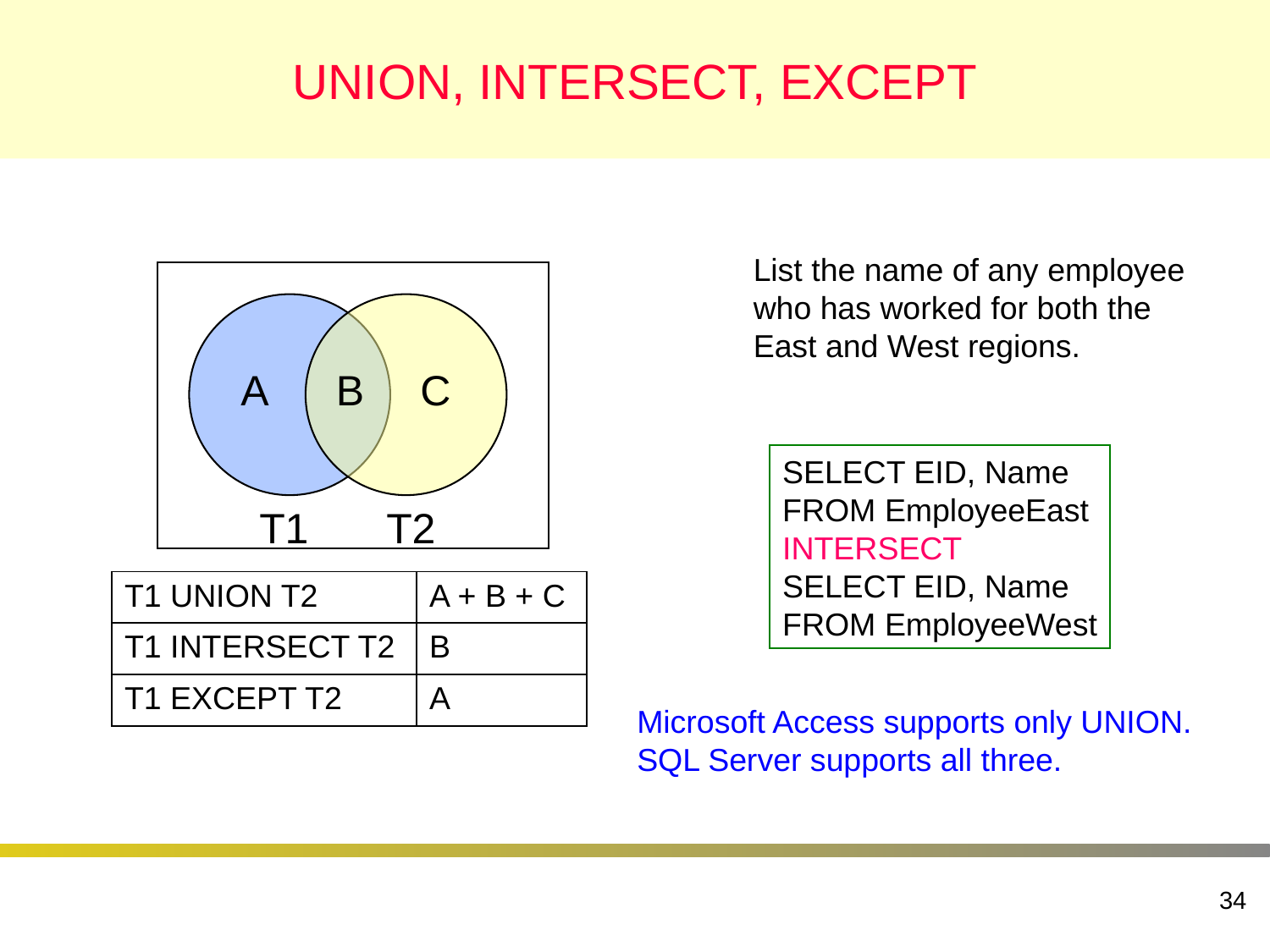

# UNION, INTERSECT, EXCEPT
List the name of any employee who has worked for both the East and West regions.

A
B
C
SELECT EID, Name
FROM EmployeeEast
INTERSECT
SELECT EID, Name
FROM EmployeeWest
T1
T2
| T1 UNION T2 | A + B + C |
| --- | --- |
| T1 INTERSECT T2 | B |
| T1 EXCEPT T2 | A |
Microsoft Access supports only UNION.
SQL Server supports all three.
34